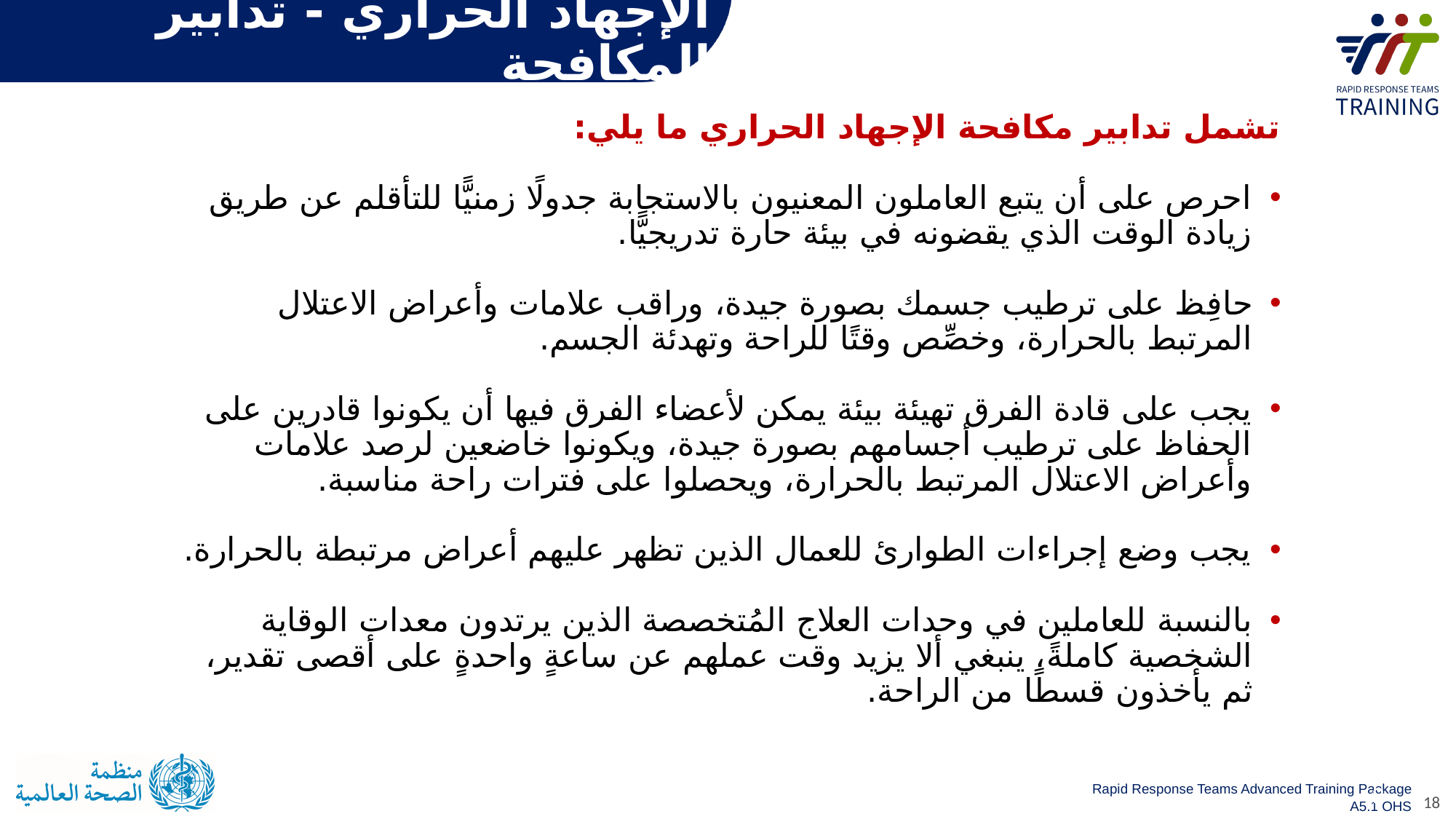

# الإجهاد الحراري - تدابير المكافحة
تشمل تدابير مكافحة الإجهاد الحراري ما يلي:

احرص على أن يتبع العاملون المعنيون بالاستجابة جدولًا زمنيًّا للتأقلم عن طريق زيادة الوقت الذي يقضونه في بيئة حارة تدريجيًّا.

حافِظ على ترطيب جسمك بصورة جيدة، وراقب علامات وأعراض الاعتلال المرتبط بالحرارة، وخصِّص وقتًا للراحة وتهدئة الجسم.

يجب على قادة الفرق تهيئة بيئة يمكن لأعضاء الفرق فيها أن يكونوا قادرين على الحفاظ على ترطيب أجسامهم بصورة جيدة، ويكونوا خاضعين لرصد علامات وأعراض الاعتلال المرتبط بالحرارة، ويحصلوا على فترات راحة مناسبة.

يجب وضع إجراءات الطوارئ للعمال الذين تظهر عليهم أعراض مرتبطة بالحرارة.

بالنسبة للعاملين في وحدات العلاج المُتخصصة الذين يرتدون معدات الوقاية الشخصية كاملةً، ينبغي ألا يزيد وقت عملهم عن ساعةٍ واحدةٍ على أقصى تقدير، ثم يأخذون قسطًا من الراحة.
18